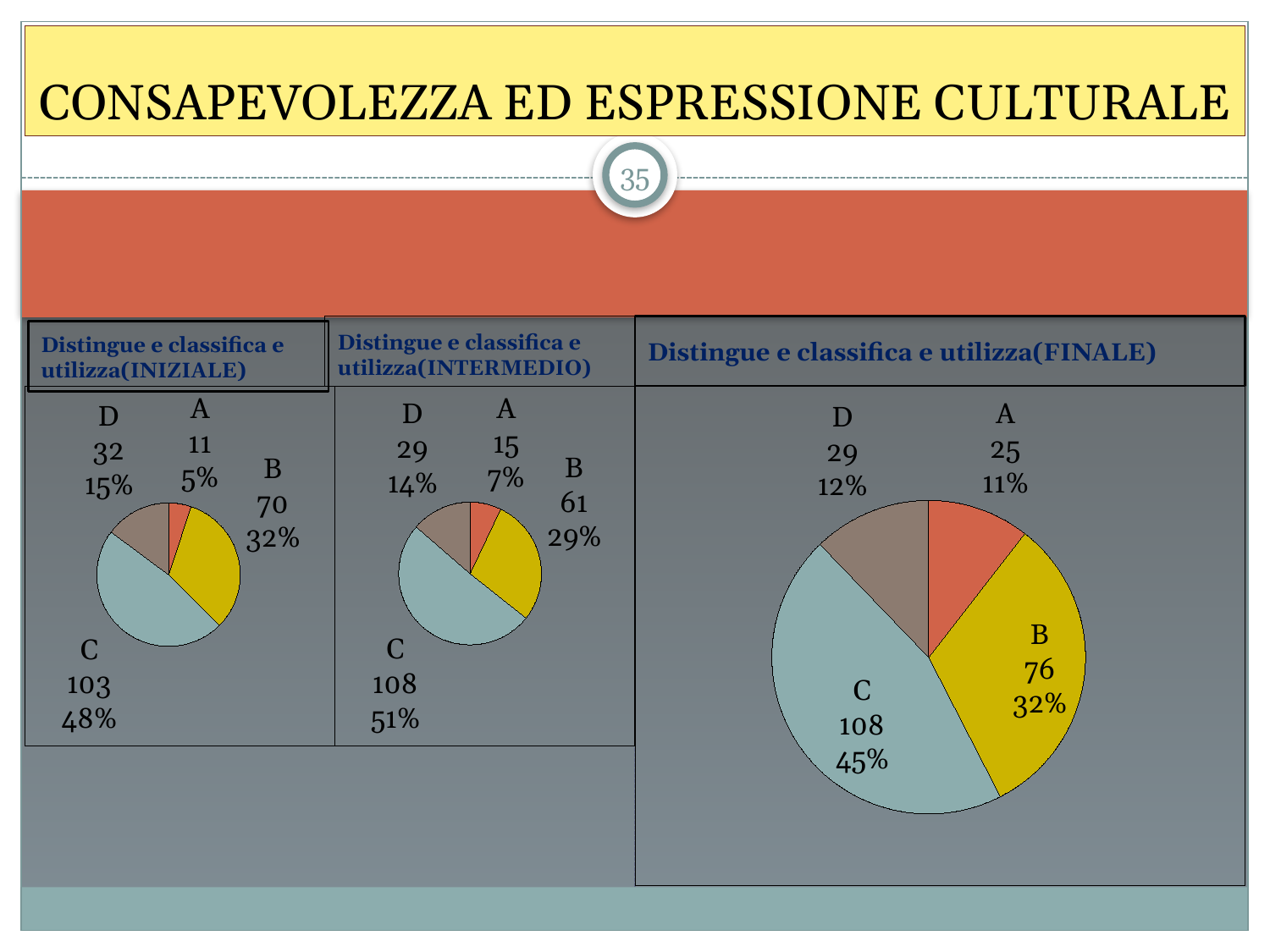

# CONSAPEVOLEZZA ED ESPRESSIONE CULTURALE
35
Distingue e classifica e utilizza(INTERMEDIO)
Distingue e classifica e utilizza(FINALE)
Distingue e classifica e utilizza(INIZIALE)

### Chart

| Category | Vendite |
|---|---|
| A | 11.0 |
| B | 70.0 |
| C | 103.0 |
| D | 32.0 |

### Chart

| Category | Vendite |
|---|---|
| A | 15.0 |
| B | 61.0 |
| C | 108.0 |
| D | 29.0 |

### Chart

| Category | Vendite |
|---|---|
| A | 25.0 |
| B | 76.0 |
| C | 108.0 |
| D | 29.0 |